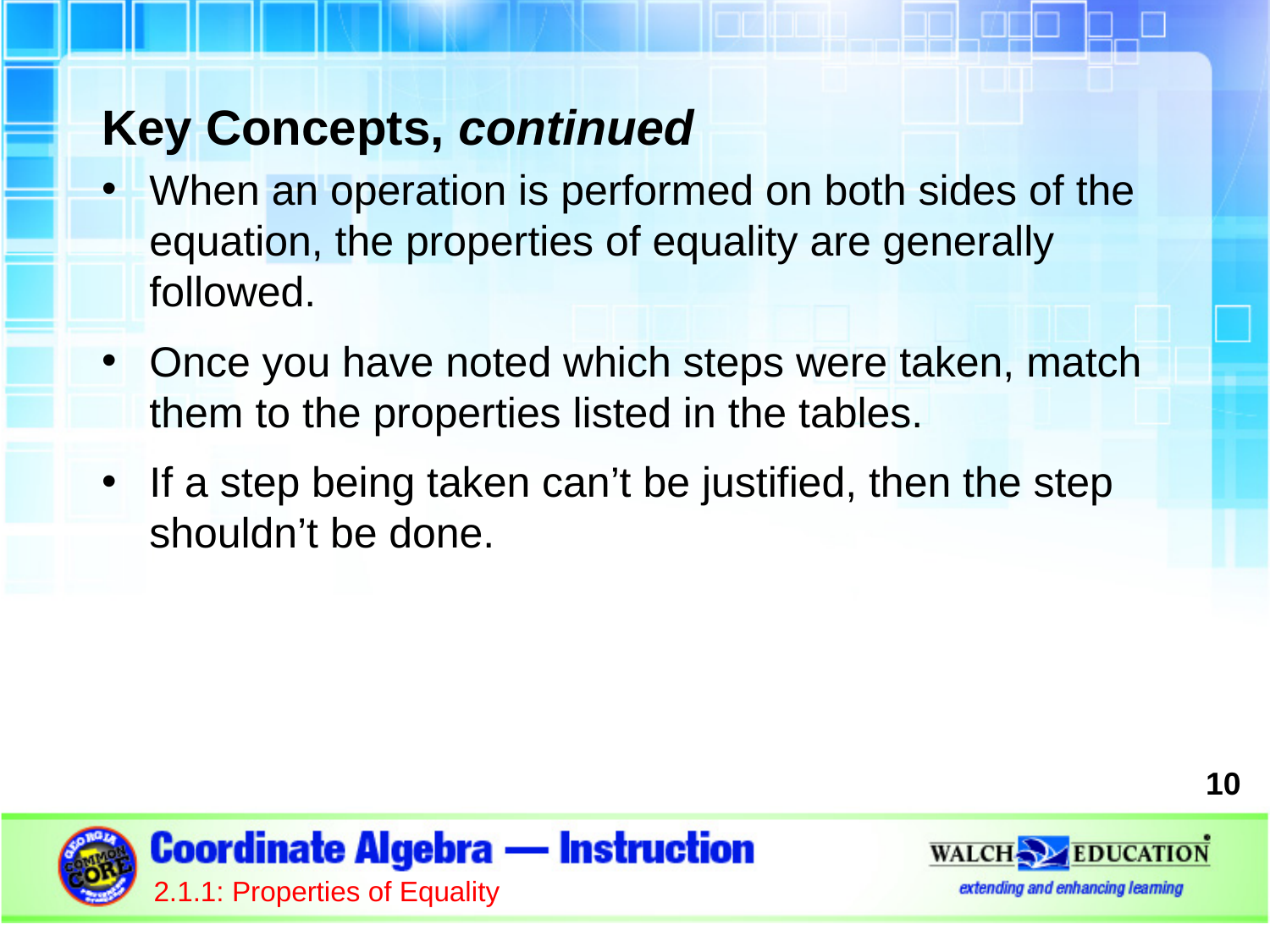

Key Concepts, continued
When an operation is performed on both sides of the equation, the properties of equality are generally followed.
Once you have noted which steps were taken, match them to the properties listed in the tables.
If a step being taken can’t be justified, then the step shouldn’t be done.

10
2.1.1: Properties of Equality